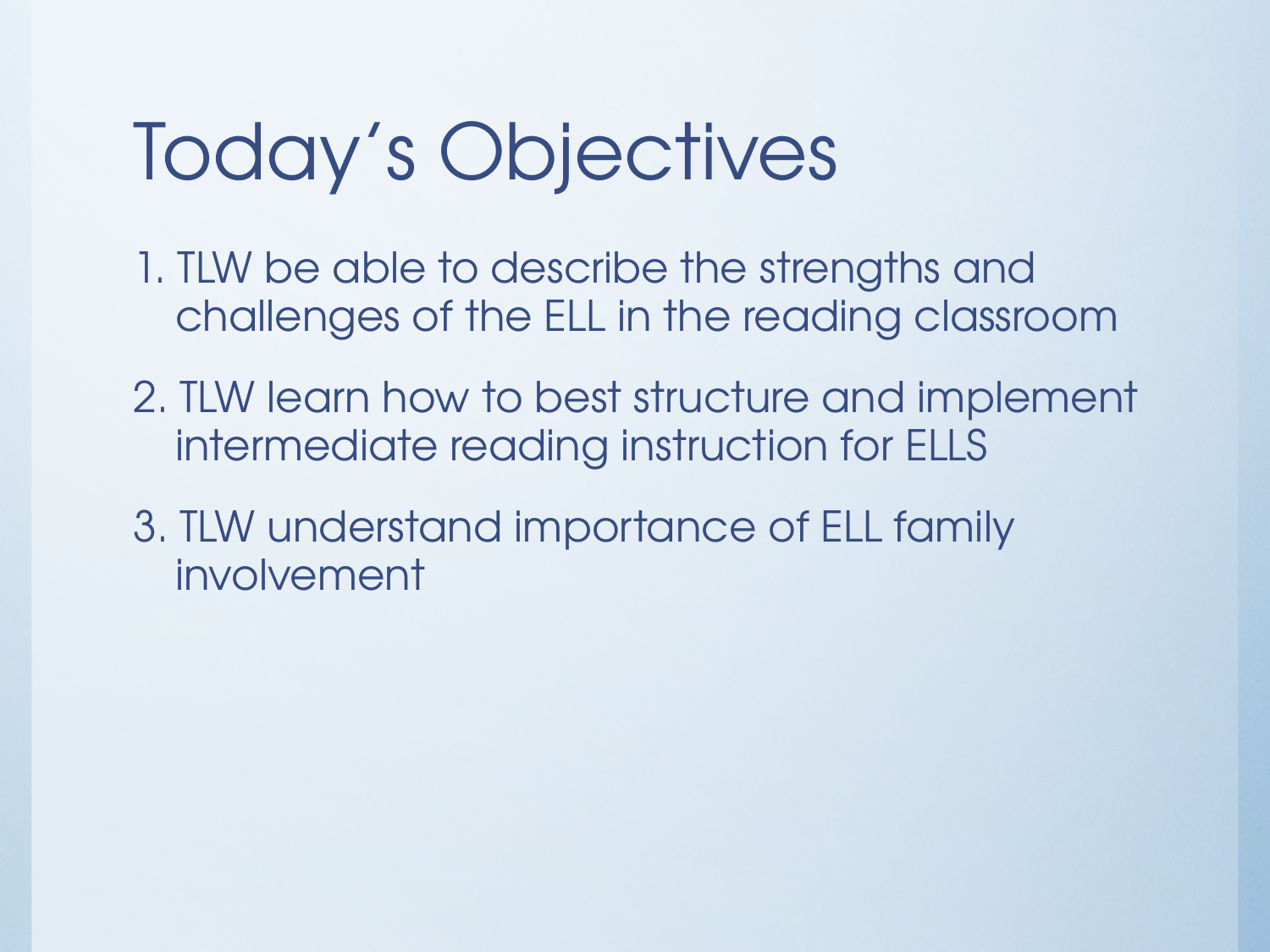

# Today’s Objectives
1. TLW be able to describe the strengths and challenges of the ELL in the reading classroom
2. TLW learn how to best structure and implement intermediate reading instruction for ELLS
3. TLW understand importance of ELL family involvement